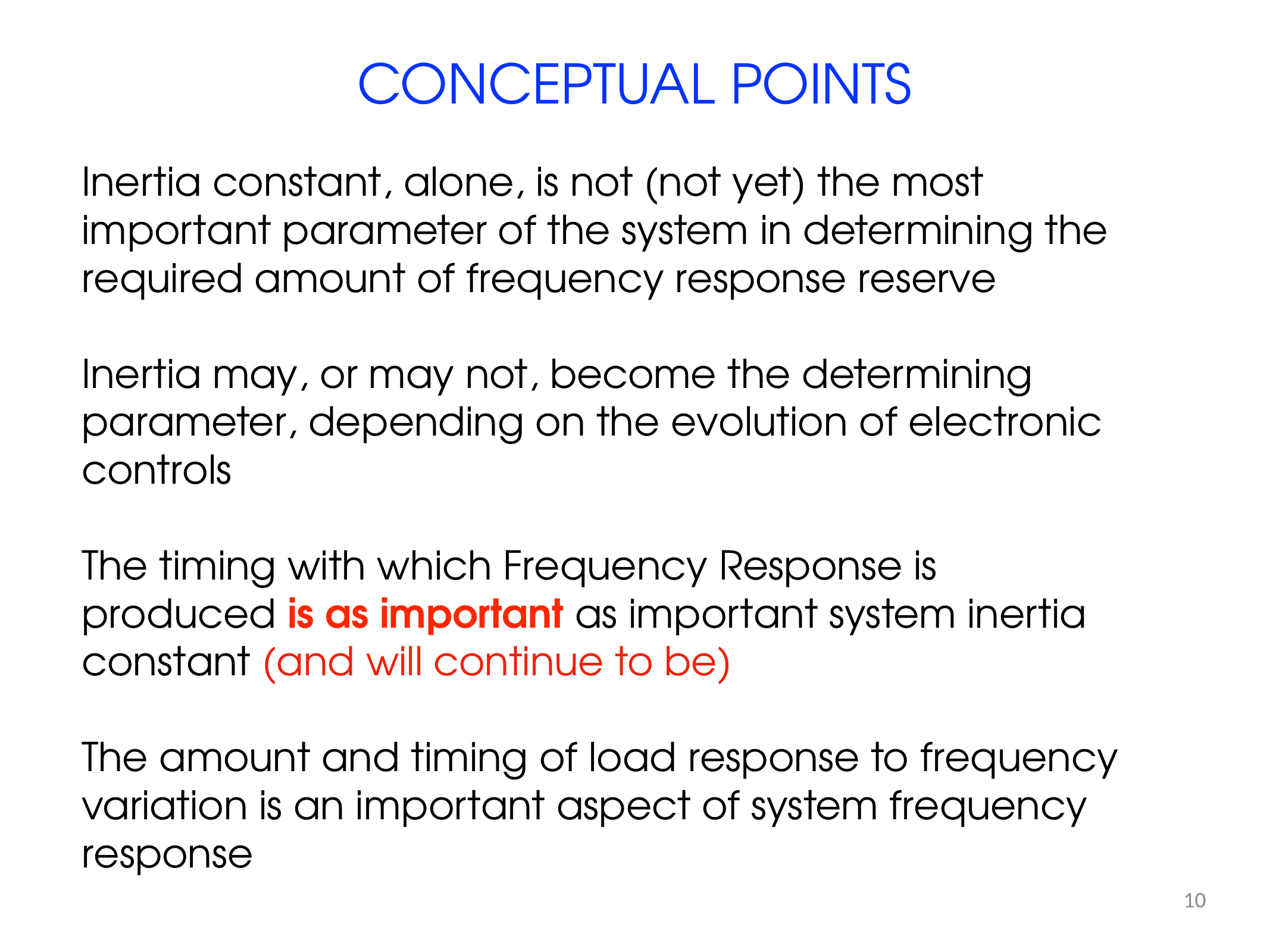

CONCEPTUAL POINTS
Inertia constant, alone, is not (not yet) the most important parameter of the system in determining the required amount of frequency response reserve

Inertia may, or may not, become the determining parameter, depending on the evolution of electronic controls

The timing with which Frequency Response is produced is as important as important system inertia constant (and will continue to be)

The amount and timing of load response to frequency variation is an important aspect of system frequency response
10